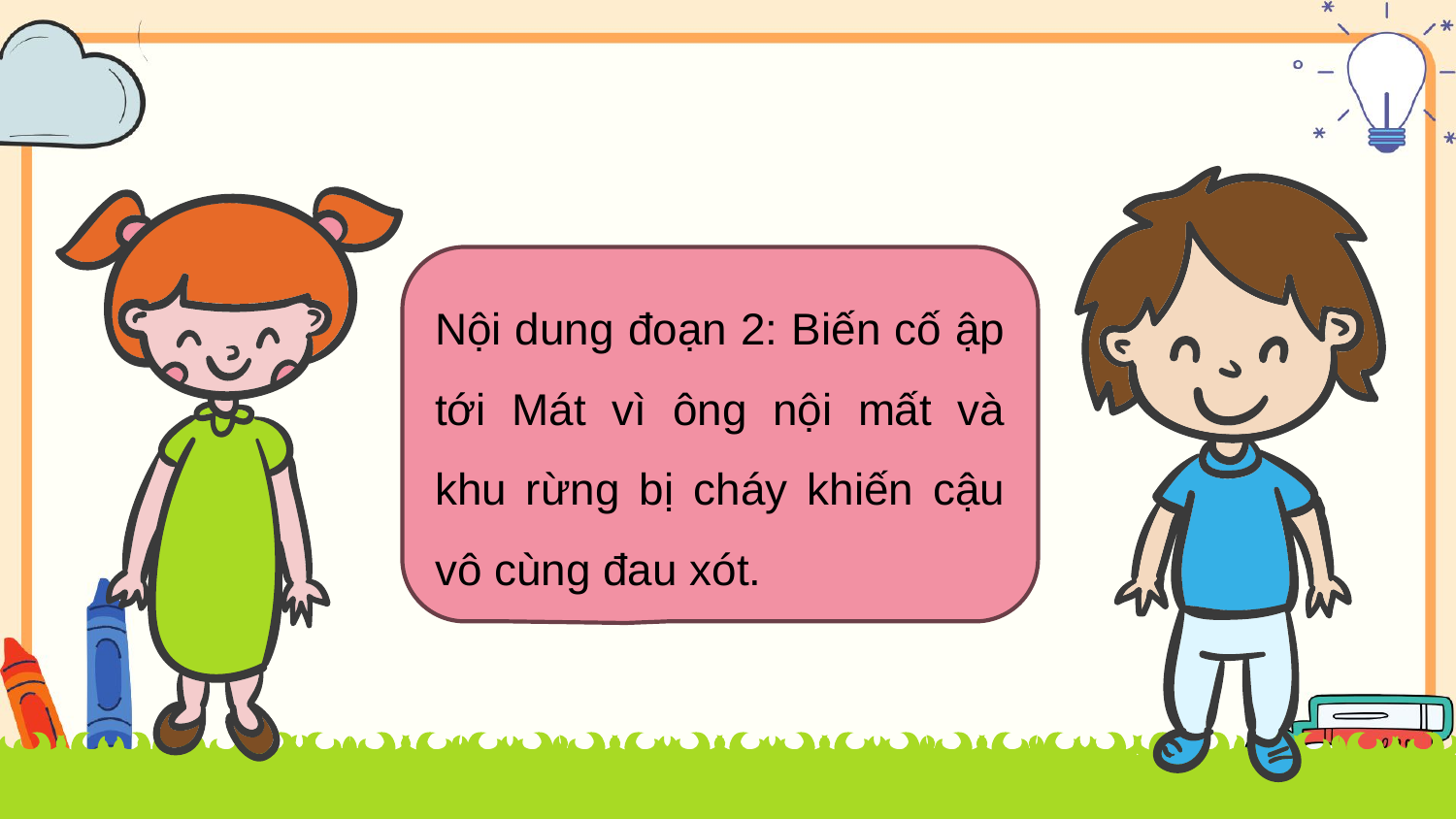

Nội dung đoạn 2: Biến cố ập tới Mát vì ông nội mất và khu rừng bị cháy khiến cậu vô cùng đau xót.